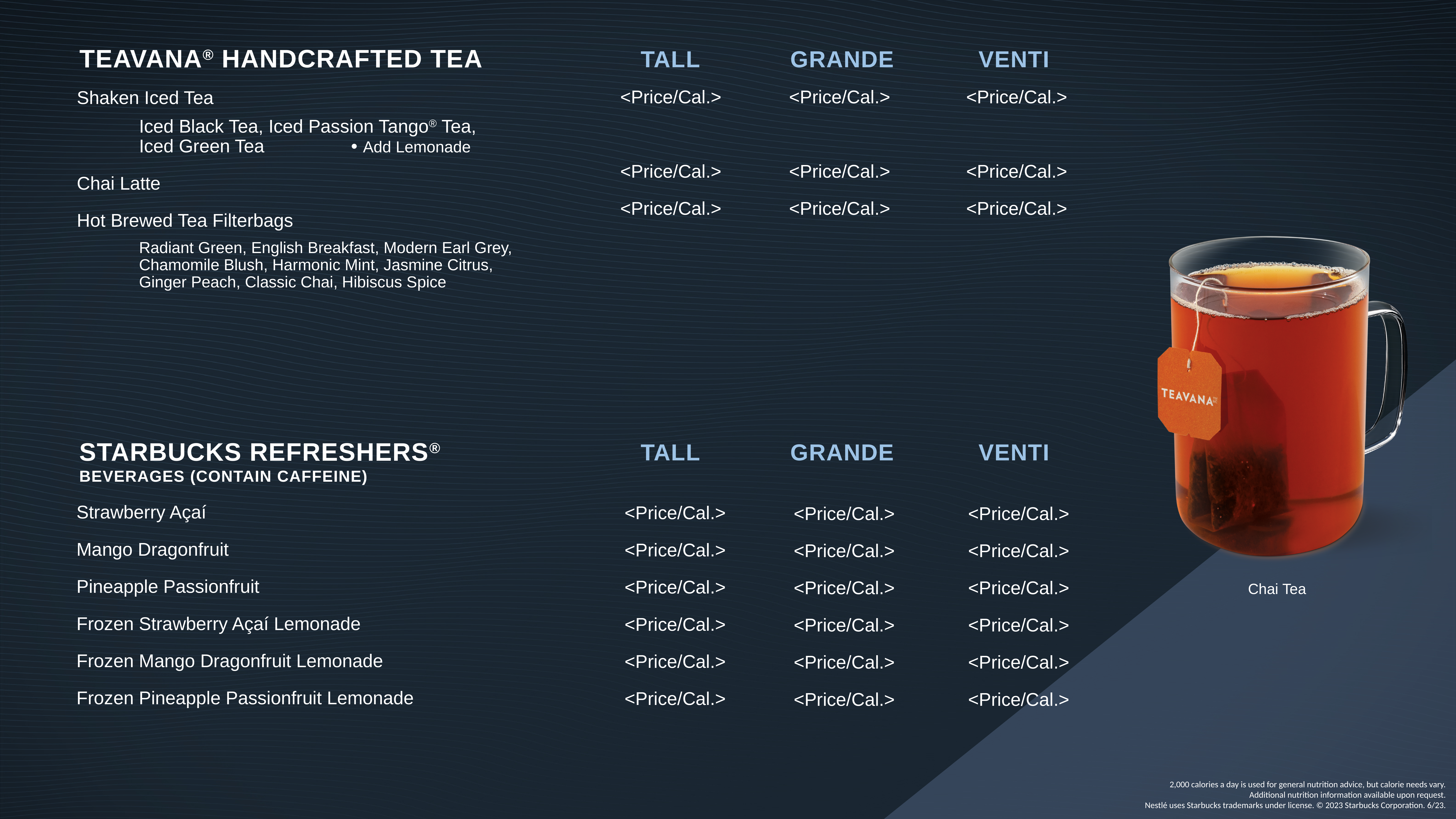

<Price/Cal.>

<Price/Cal.>
<Price/Cal.>

<Price/Cal.>

<Price/Cal.>
<Price/Cal.>

<Price/Cal.>

<Price/Cal.>
<Price/Cal.>

Shaken Iced Tea
Iced Black Tea, Iced Passion Tango® Tea,
Iced Green Tea                 • Add Lemonade
Chai Latte
Hot Brewed Tea Filterbags
Radiant Green, English Breakfast, Modern Earl Grey, Chamomile Blush, Harmonic Mint, Jasmine Citrus,
Ginger Peach, Classic Chai, Hibiscus Spice

Strawberry Açaí
Mango Dragonfruit
Pineapple Passionfruit
Frozen Strawberry Açaí Lemonade
Frozen Mango Dragonfruit Lemonade
Frozen Pineapple Passionfruit Lemonade
<Price/Cal.>
<Price/Cal.>
<Price/Cal.>
<Price/Cal.>
<Price/Cal.>
<Price/Cal.>

<Price/Cal.>
<Price/Cal.>
<Price/Cal.>
<Price/Cal.>
<Price/Cal.>
<Price/Cal.>

<Price/Cal.>
<Price/Cal.>
<Price/Cal.>
<Price/Cal.>
<Price/Cal.>
<Price/Cal.>